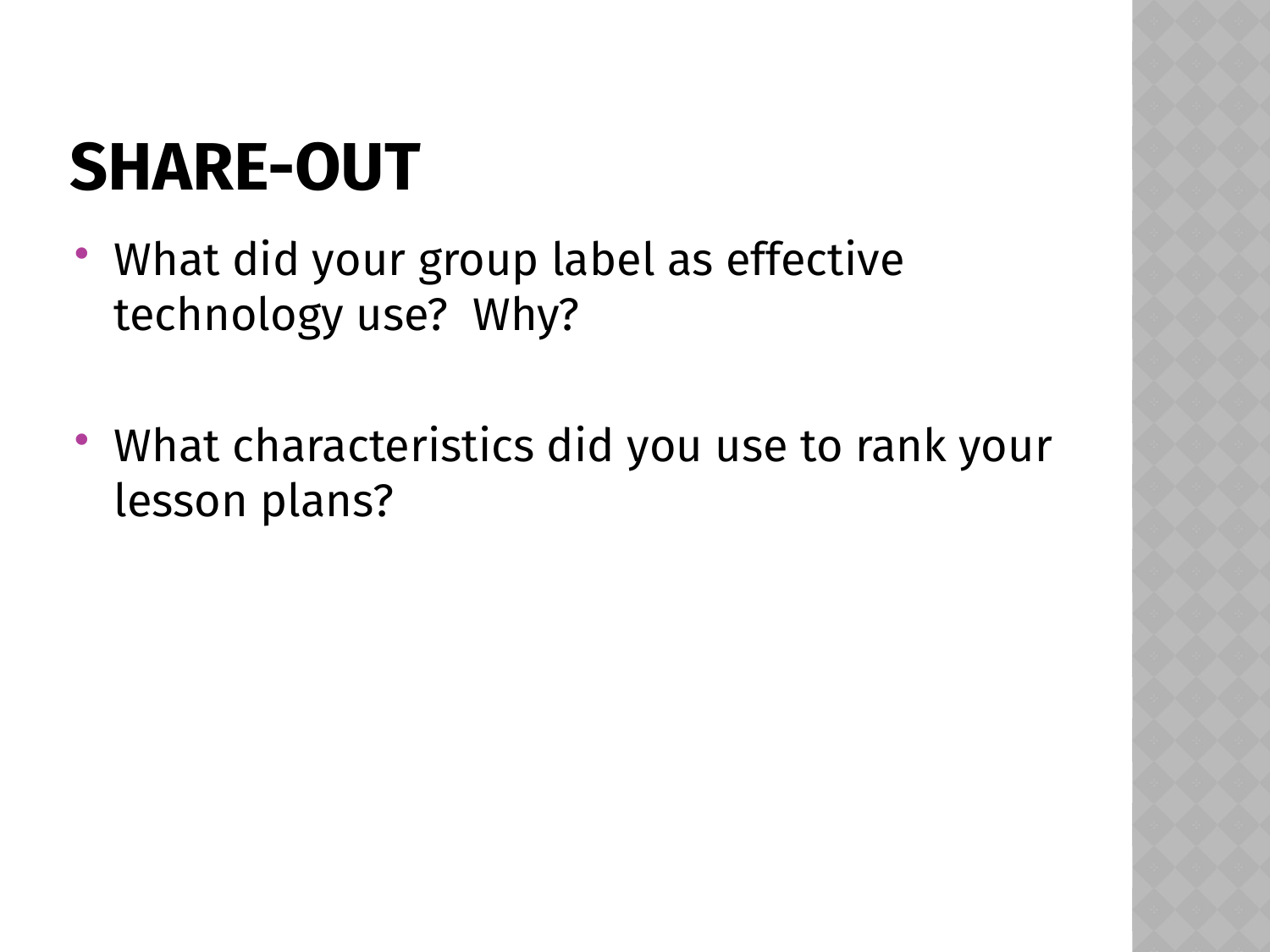

# Share-Out
What did your group label as effective technology use?  Why?

What characteristics did you use to rank your lesson plans?